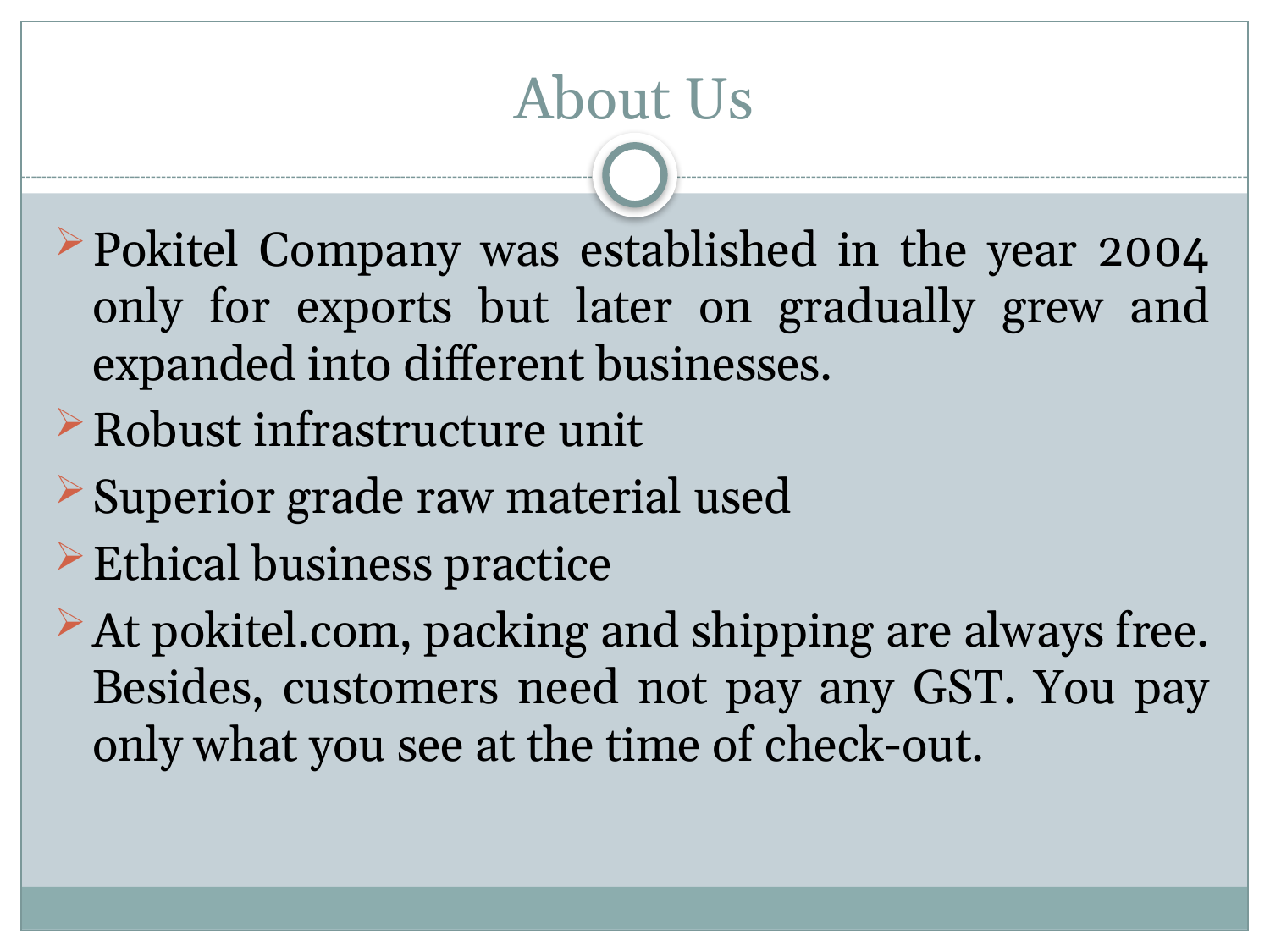

# About Us
Pokitel Company was established in the year 2004 only for exports but later on gradually grew and expanded into different businesses.
Robust infrastructure unit
Superior grade raw material used
Ethical business practice
At pokitel.com, packing and shipping are always free. Besides, customers need not pay any GST. You pay only what you see at the time of check-out.